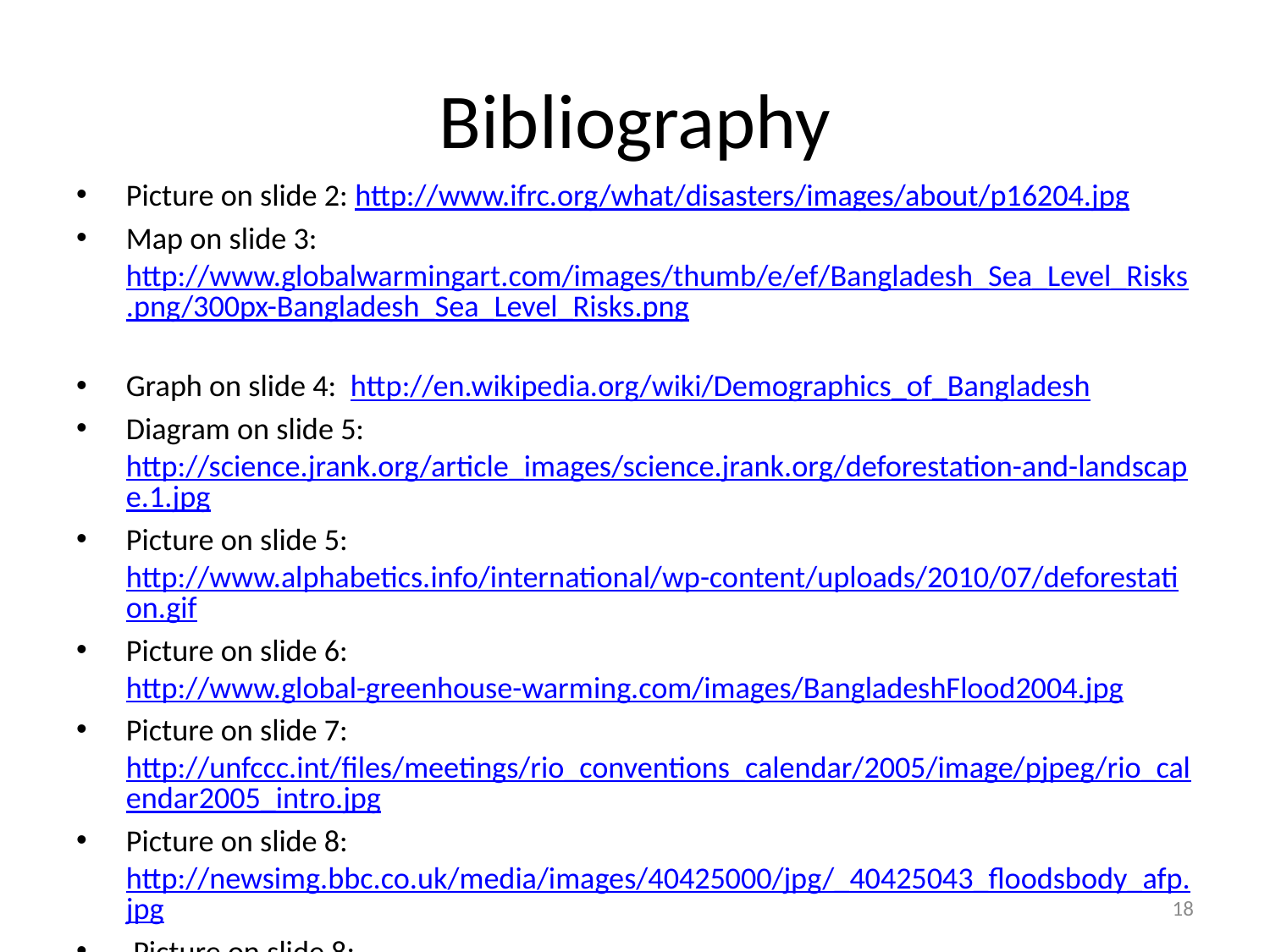

# Bibliography
Picture on slide 2: http://www.ifrc.org/what/disasters/images/about/p16204.jpg
Map on slide 3: http://www.globalwarmingart.com/images/thumb/e/ef/Bangladesh_Sea_Level_Risks.png/300px-Bangladesh_Sea_Level_Risks.png
Graph on slide 4:  http://en.wikipedia.org/wiki/Demographics_of_Bangladesh
Diagram on slide 5: http://science.jrank.org/article_images/science.jrank.org/deforestation-and-landscape.1.jpg
Picture on slide 5:   http://www.alphabetics.info/international/wp-content/uploads/2010/07/deforestation.gif
Picture on slide 6: http://www.global-greenhouse-warming.com/images/BangladeshFlood2004.jpg
Picture on slide 7: http://unfccc.int/files/meetings/rio_conventions_calendar/2005/image/pjpeg/rio_calendar2005_intro.jpg
Picture on slide 8:      http://newsimg.bbc.co.uk/media/images/40425000/jpg/_40425043_floodsbody_afp.jpg
 Picture on slide 8:       http://brucekekule.com/wp-content/gallery/the-west/king-cobra1-w.jpg

18